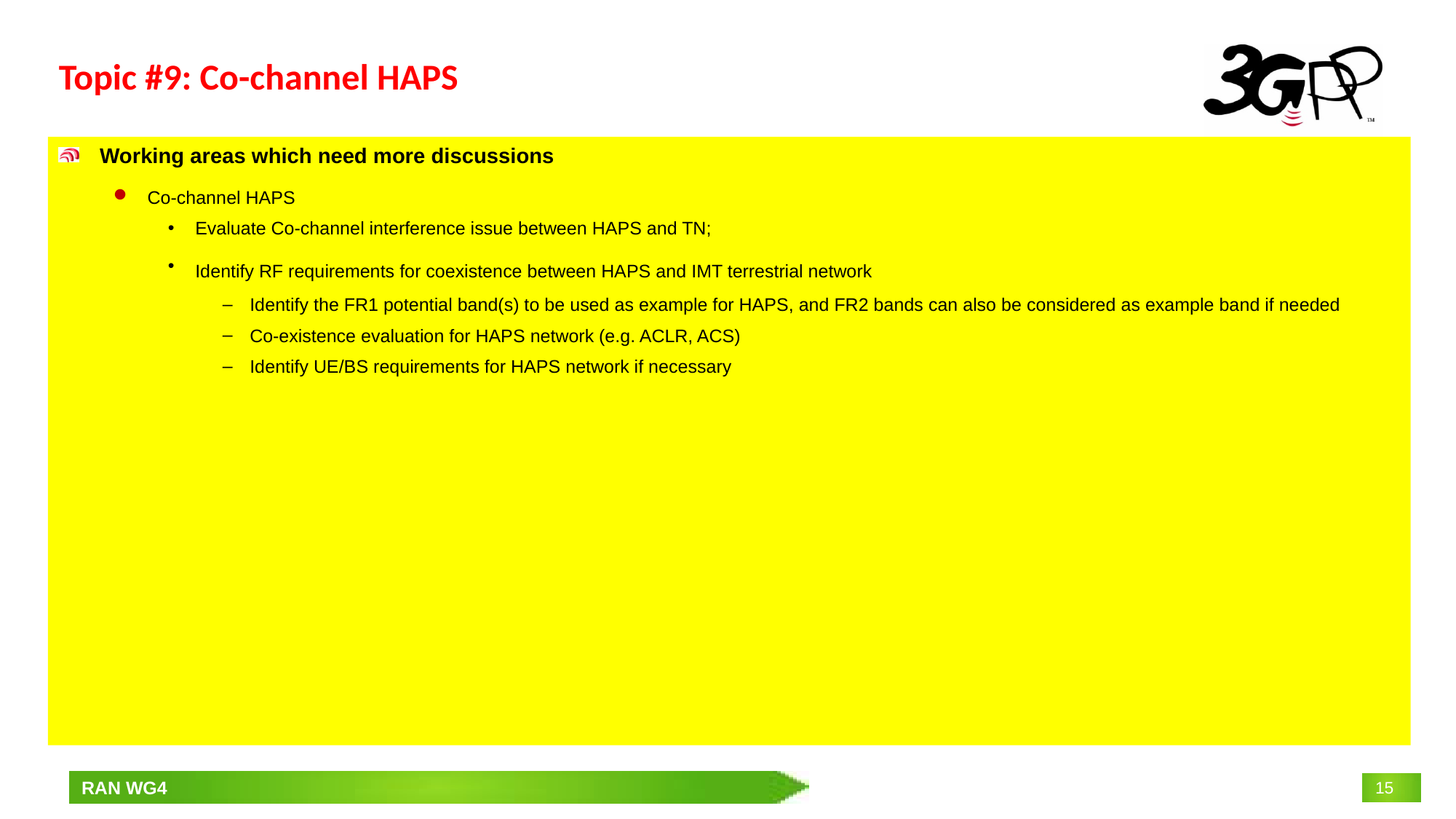

# Topic #9: Co-channel HAPS
Working areas which need more discussions
Co-channel HAPS
Evaluate Co-channel interference issue between HAPS and TN;
Identify RF requirements for coexistence between HAPS and IMT terrestrial network
Identify the FR1 potential band(s) to be used as example for HAPS, and FR2 bands can also be considered as example band if needed
Co-existence evaluation for HAPS network (e.g. ACLR, ACS)
Identify UE/BS requirements for HAPS network if necessary